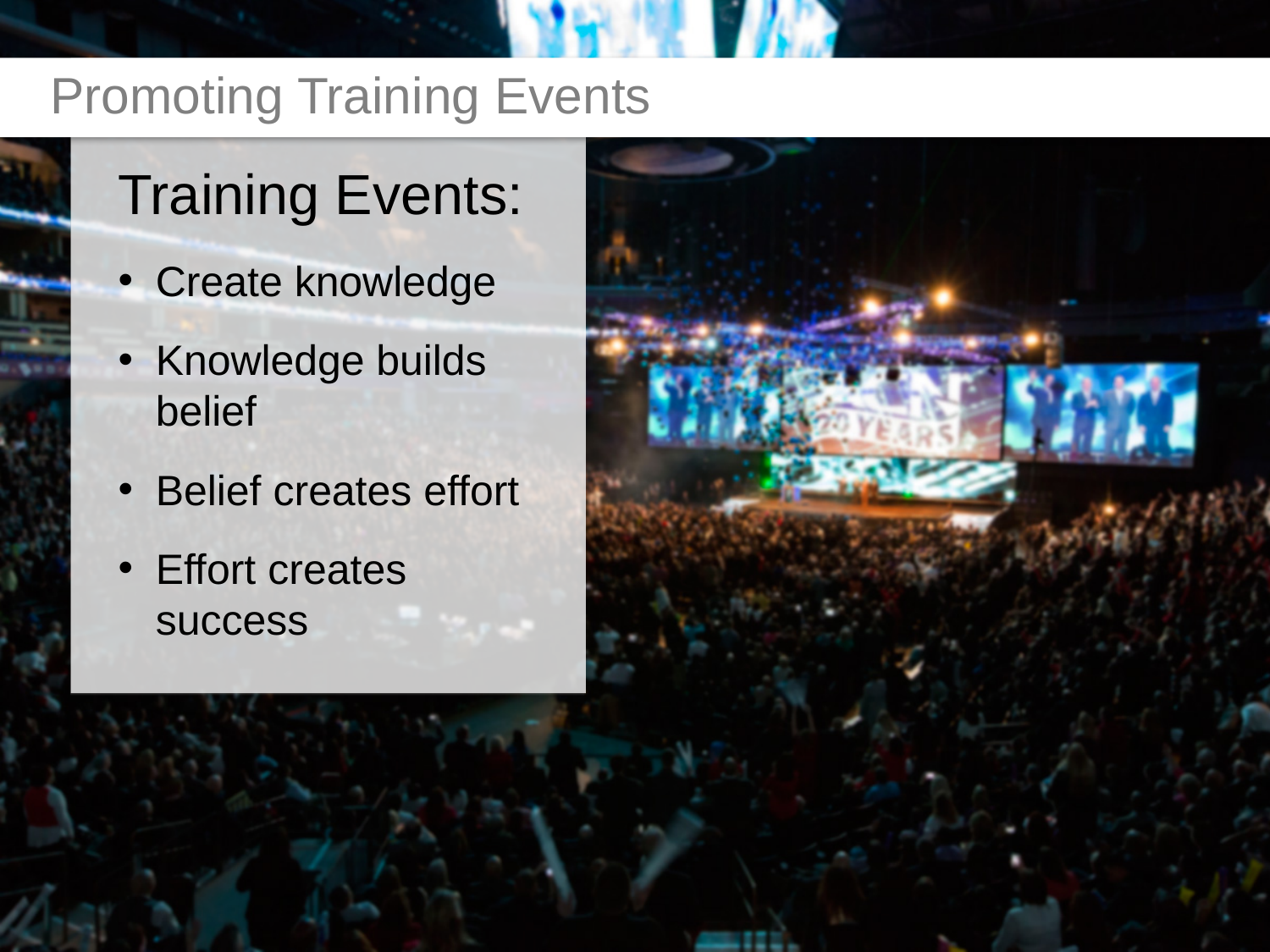

Promoting Training Events

Training Events:
Create knowledge
Knowledge builds belief
Belief creates effort
Effort creates success